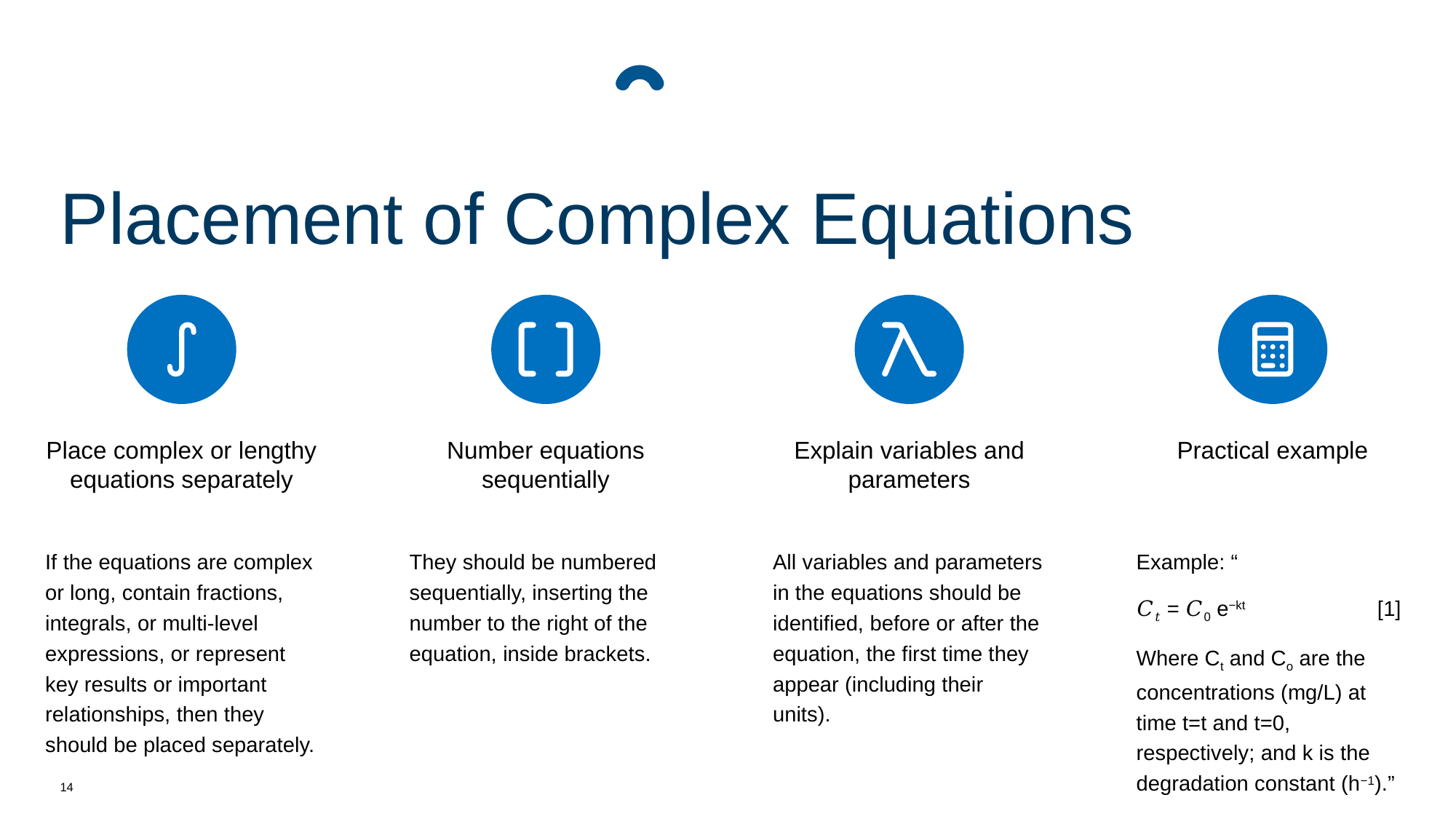

Placement of Complex Equations

Place complex or lengthy equations separately
Number equations sequentially
Explain variables and parameters
Practical example
If the equations are complex or long, contain fractions, integrals, or multi-level expressions, or represent key results or important relationships, then they should be placed separately.
They should be numbered sequentially, inserting the number to the right of the equation, inside brackets.
All variables and parameters in the equations should be identified, before or after the equation, the first time they appear (including their units).
Example: “
𝐶𝑡 = 𝐶0 e−kt                      [1]
Where Ct and Co are the concentrations (mg/L) at time t=t and t=0, respectively; and k is the degradation constant (h−1).”
14